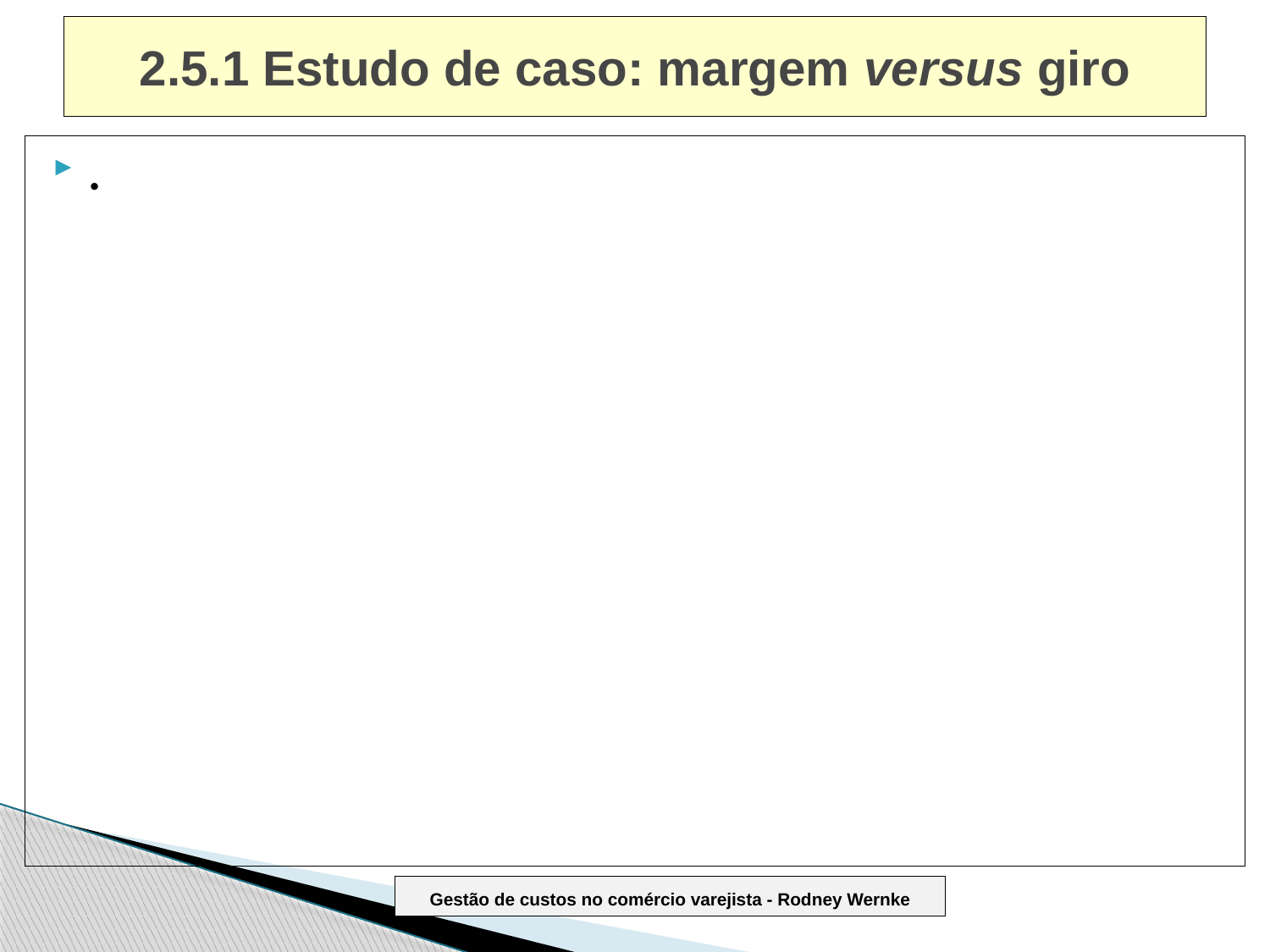

# 2.5.1 Estudo de caso: margem versus giro
.
Gestão de custos no comércio varejista - Rodney Wernke